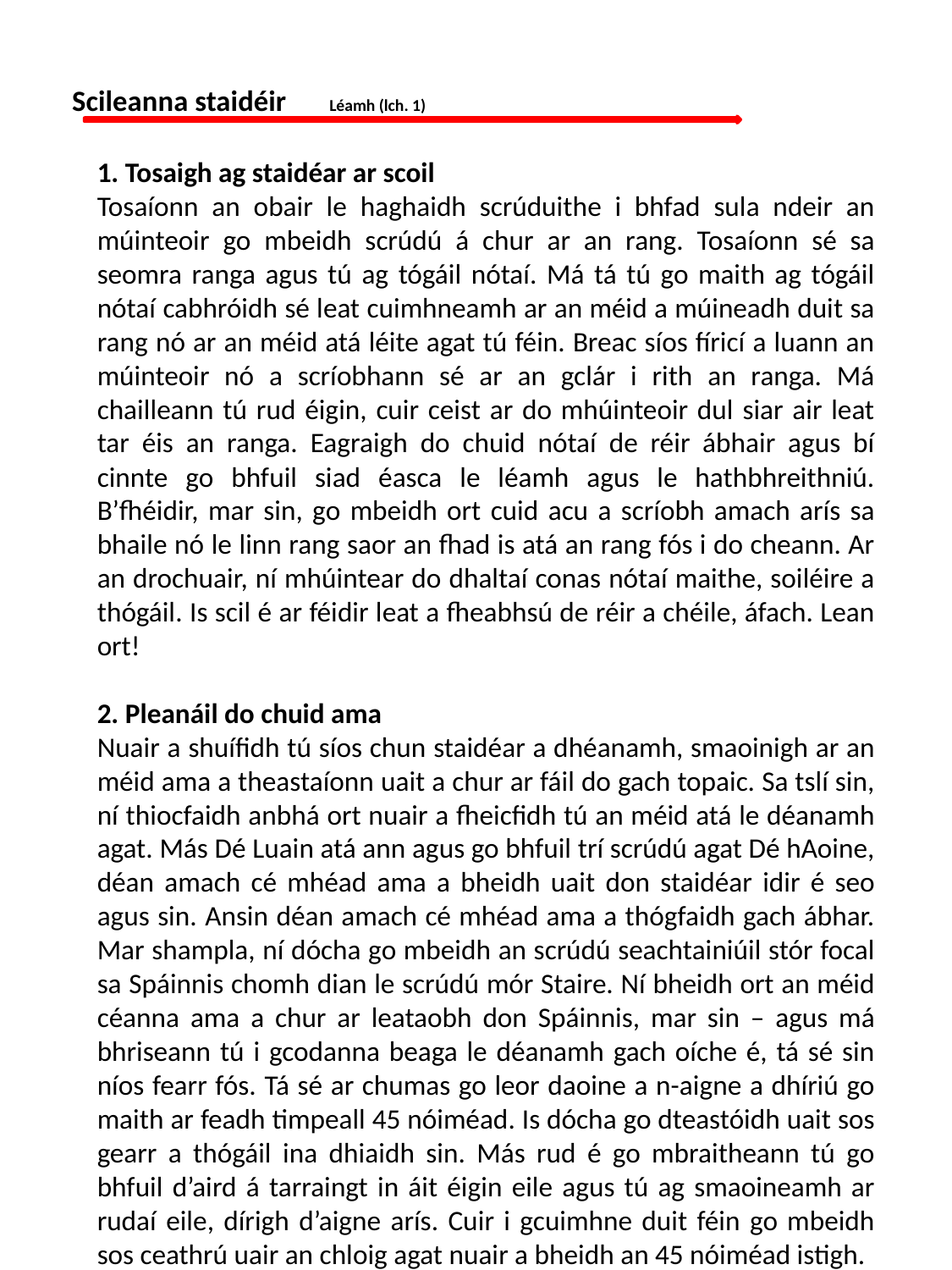

Scileanna staidéir 	   	Léamh (lch. 1)

1. Tosaigh ag staidéar ar scoil
Tosaíonn an obair le haghaidh scrúduithe i bhfad sula ndeir an múinteoir go mbeidh scrúdú á chur ar an rang. Tosaíonn sé sa seomra ranga agus tú ag tógáil nótaí. Má tá tú go maith ag tógáil nótaí cabhróidh sé leat cuimhneamh ar an méid a múineadh duit sa rang nó ar an méid atá léite agat tú féin. Breac síos fíricí a luann an múinteoir nó a scríobhann sé ar an gclár i rith an ranga. Má chailleann tú rud éigin, cuir ceist ar do mhúinteoir dul siar air leat tar éis an ranga. Eagraigh do chuid nótaí de réir ábhair agus bí cinnte go bhfuil siad éasca le léamh agus le hathbhreithniú. B’fhéidir, mar sin, go mbeidh ort cuid acu a scríobh amach arís sa bhaile nó le linn rang saor an fhad is atá an rang fós i do cheann. Ar an drochuair, ní mhúintear do dhaltaí conas nótaí maithe, soiléire a thógáil. Is scil é ar féidir leat a fheabhsú de réir a chéile, áfach. Lean ort!

2. Pleanáil do chuid ama
Nuair a shuífidh tú síos chun staidéar a dhéanamh, smaoinigh ar an méid ama a theastaíonn uait a chur ar fáil do gach topaic. Sa tslí sin, ní thiocfaidh anbhá ort nuair a fheicfidh tú an méid atá le déanamh agat. Más Dé Luain atá ann agus go bhfuil trí scrúdú agat Dé hAoine, déan amach cé mhéad ama a bheidh uait don staidéar idir é seo agus sin. Ansin déan amach cé mhéad ama a thógfaidh gach ábhar. Mar shampla, ní dócha go mbeidh an scrúdú seachtainiúil stór focal sa Spáinnis chomh dian le scrúdú mór Staire. Ní bheidh ort an méid céanna ama a chur ar leataobh don Spáinnis, mar sin – agus má bhriseann tú i gcodanna beaga le déanamh gach oíche é, tá sé sin níos fearr fós. Tá sé ar chumas go leor daoine a n-aigne a dhíriú go maith ar feadh timpeall 45 nóiméad. Is dócha go dteastóidh uait sos gearr a thógáil ina dhiaidh sin. Más rud é go mbraitheann tú go bhfuil d’aird á tarraingt in áit éigin eile agus tú ag smaoineamh ar rudaí eile, dírigh d’aigne arís. Cuir i gcuimhne duit féin go mbeidh sos ceathrú uair an chloig agat nuair a bheidh an 45 nóiméad istigh.